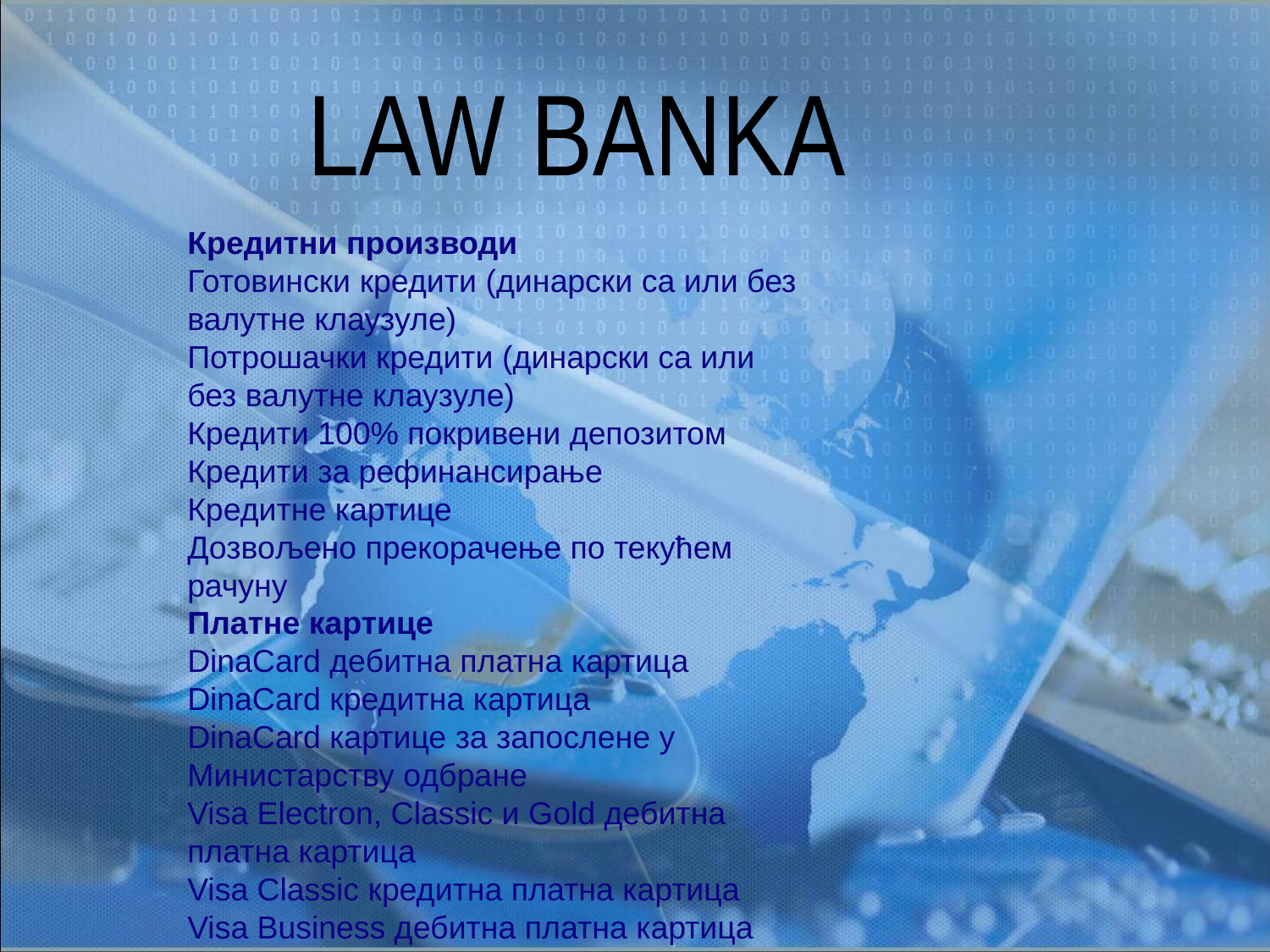

LAW BANKA
Кредитни производи
Готовински кредити (динарски са или без валутне клаузуле)
Потрошачки кредити (динарски са или без валутне клаузуле)
Кредити 100% покривени депозитом
Кредити за рефинансирање
Кредитне картице
Дозвољено прекорачење по текућем рачуну
Платне картице
DinaCard дебитна платна картица
DinaCard кредитна картица
DinaCard картице за запослене у Министарству одбране
Visa Electron, Classic и Gold дебитна платна картица
Visa Classic кредитна платна картица
Visa Business дебитна платна картица